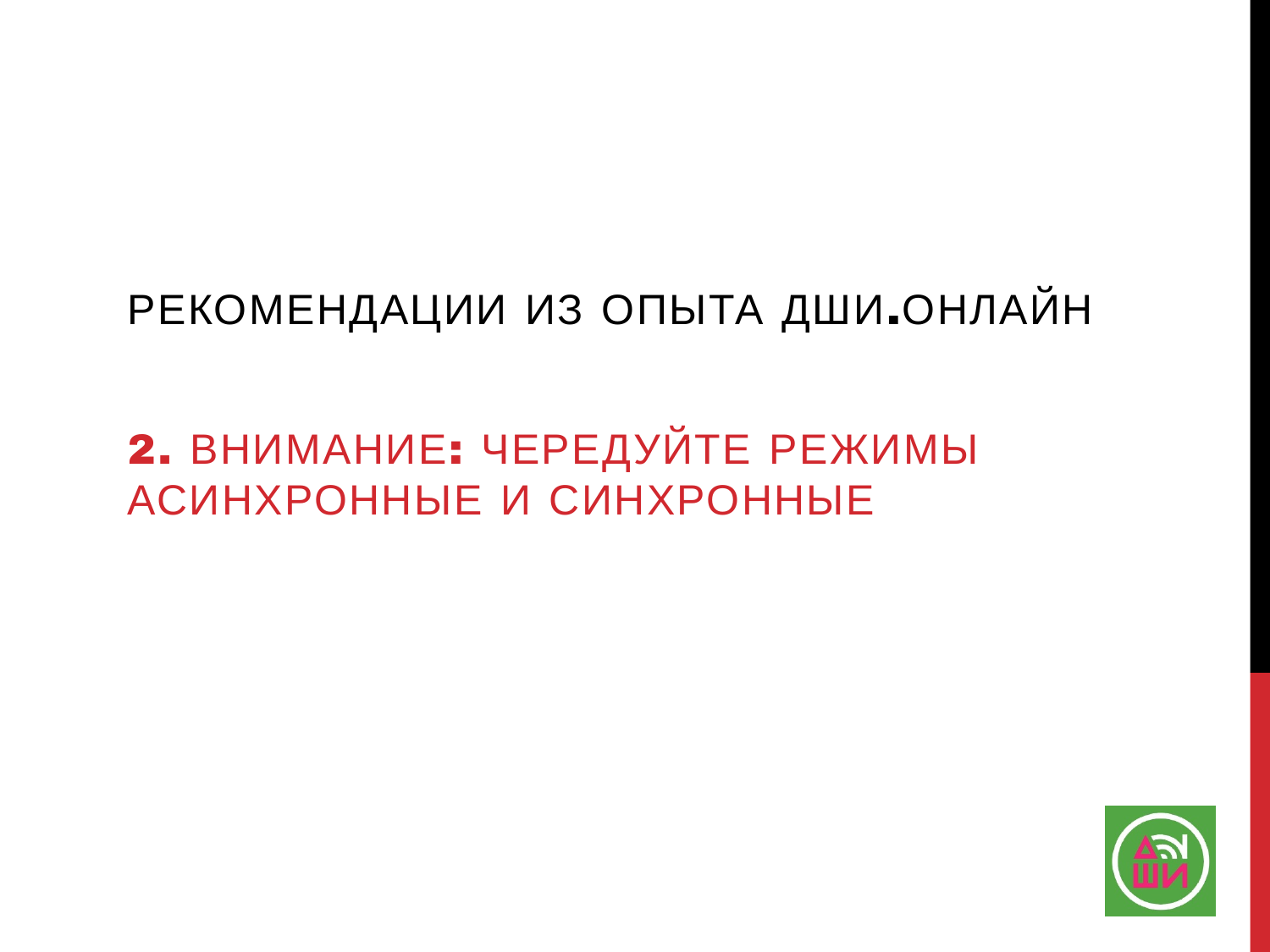

РЕКОМЕНДАЦИИ ИЗ ОПЫТА ДШИ.ОНЛАЙН

2. внимание: чередуйте режимы асинхронные и синхронные